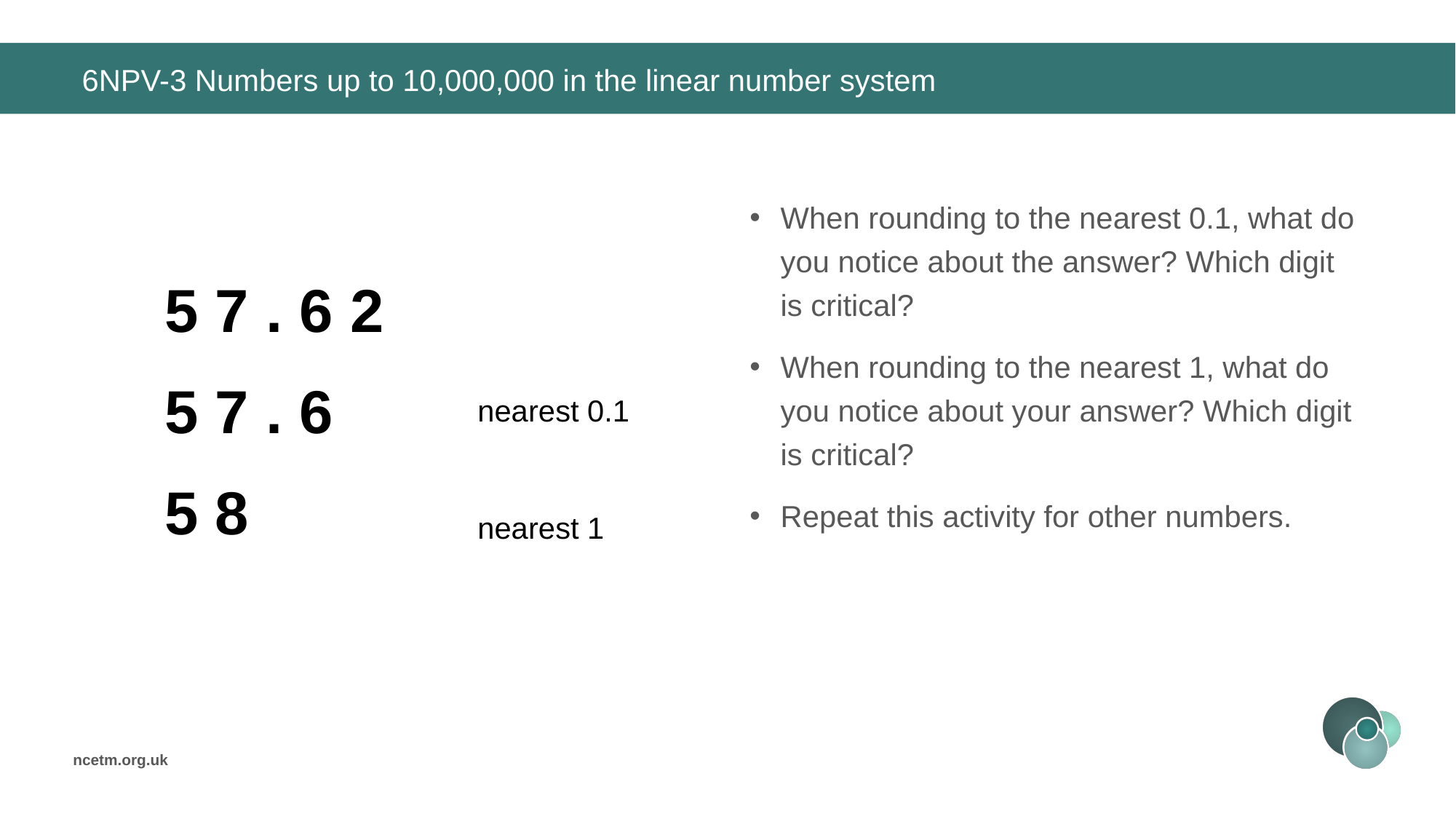

# 6NPV-3 Numbers up to 10,000,000 in the linear number system
When rounding to the nearest 0.1, what do you notice about the answer? Which digit is critical?
When rounding to the nearest 1, what do you notice about your answer? Which digit is critical?
Repeat this activity for other numbers.

5 7 . 6 2
5 7 . 6
nearest 0.1
5 8
nearest 1